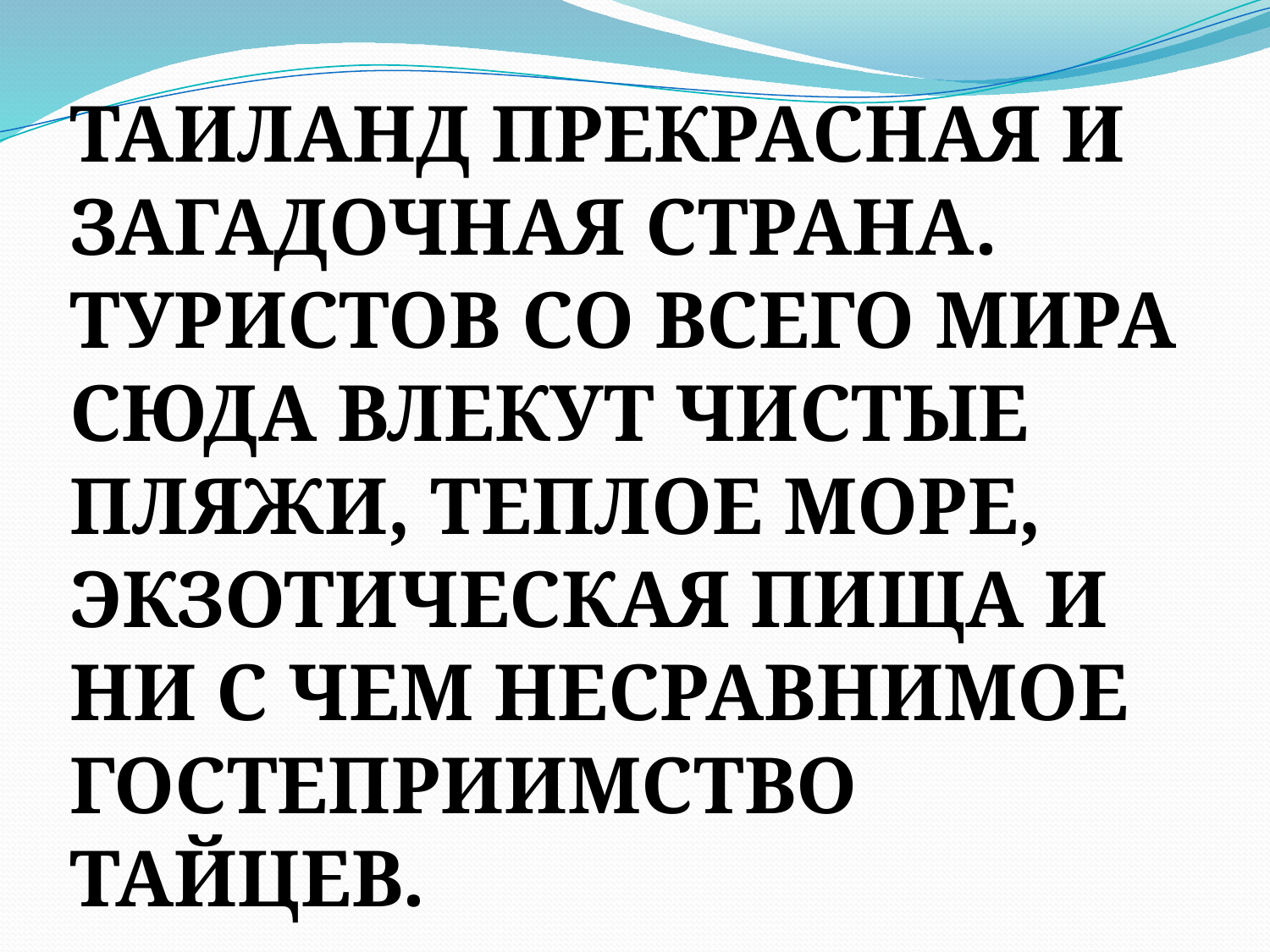

# ТАИЛАНД ПРЕКРАСНАЯ И ЗАГАДОЧНАЯ СТРАНА. ТУРИСТОВ СО ВСЕГО МИРА СЮДА ВЛЕКУТ ЧИСТЫЕ ПЛЯЖИ, ТЕПЛОЕ МОРЕ, ЭКЗОТИЧЕСКАЯ ПИЩА И НИ С ЧЕМ НЕСРАВНИМОЕ ГОСТЕПРИИМСТВО ТАЙЦЕВ.